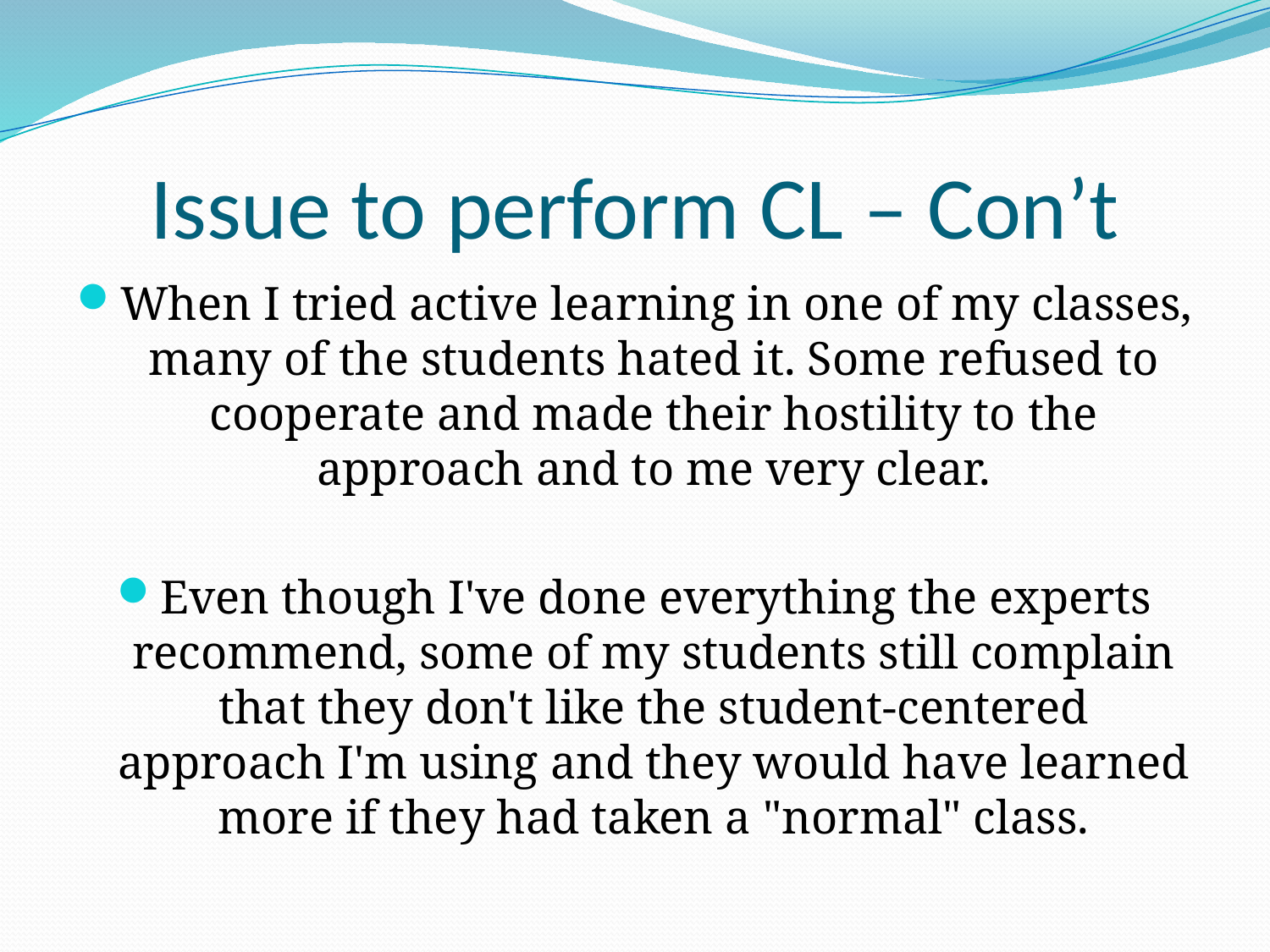

# Issue to perform CL – Con’t
When I tried active learning in one of my classes, many of the students hated it. Some refused to cooperate and made their hostility to the approach and to me very clear.

Even though I've done everything the experts recommend, some of my students still complain that they don't like the student-centered approach I'm using and they would have learned more if they had taken a "normal" class.